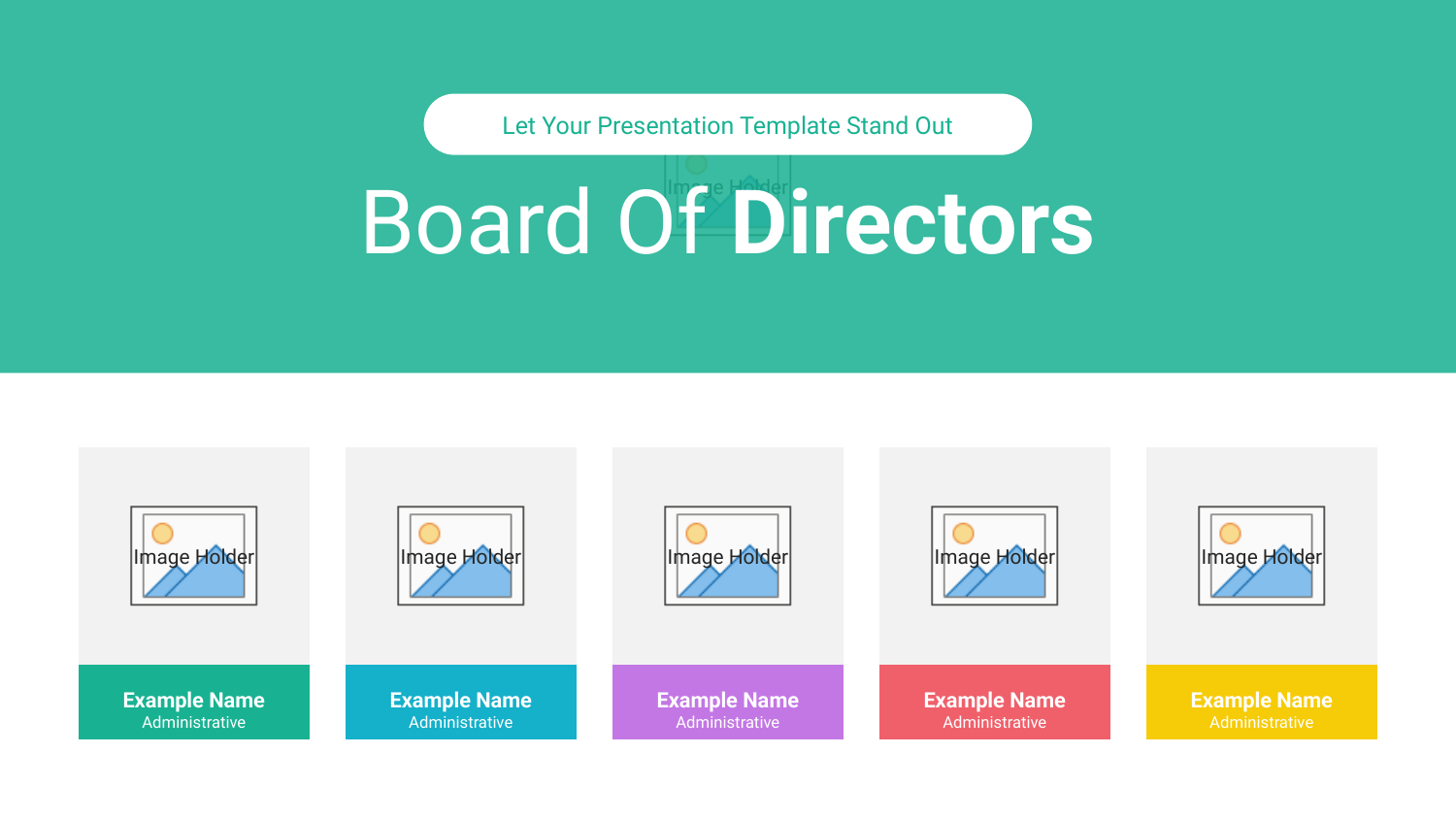

Let Your Presentation Template Stand Out
Board Of Directors

Example Name
Administrative
Example Name
Administrative
Example Name
Administrative
Example Name
Administrative
Example Name
Administrative